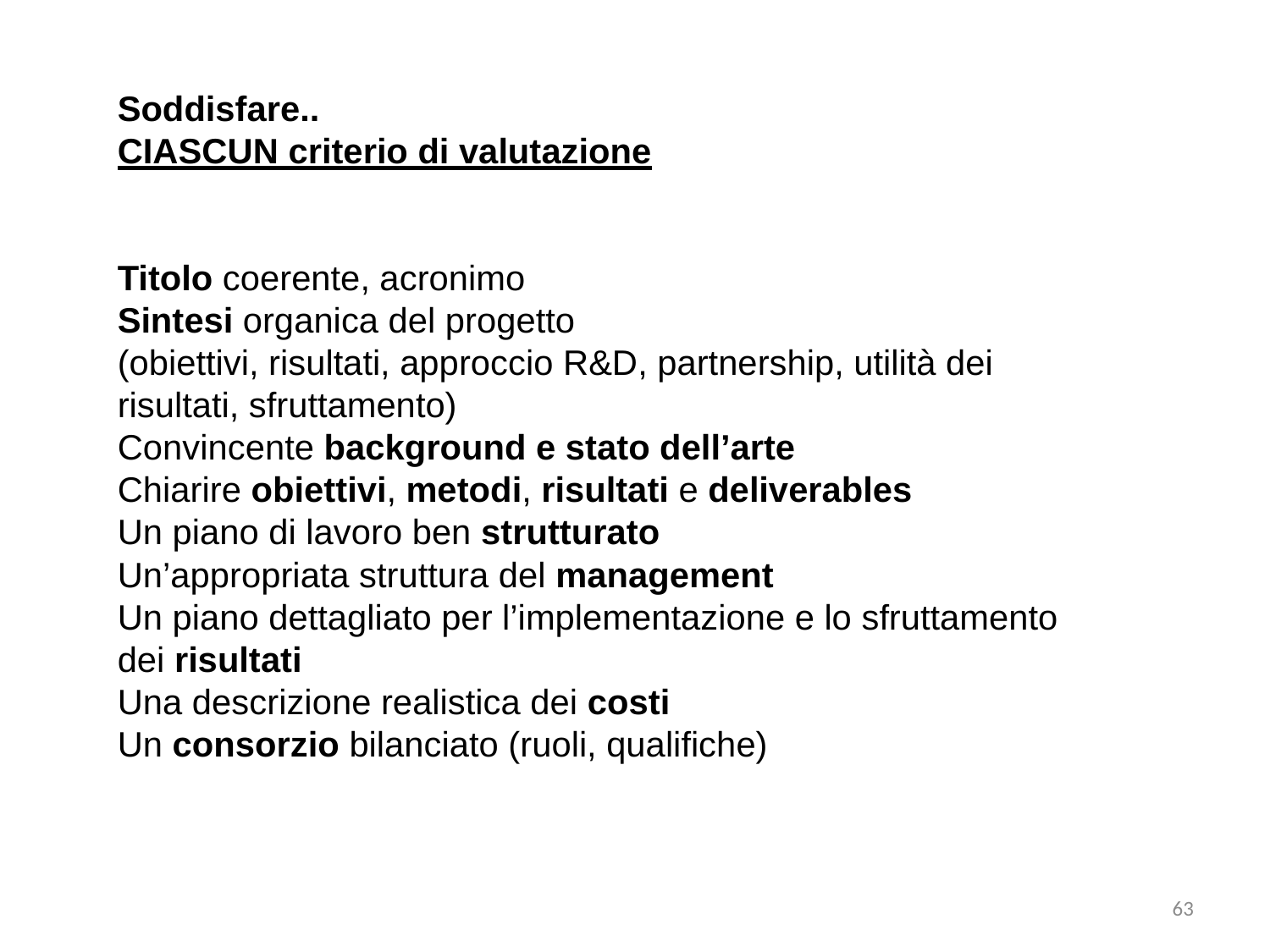

Soddisfare..
CIASCUN criterio di valutazione

Titolo coerente, acronimo
Sintesi organica del progetto
(obiettivi, risultati, approccio R&D, partnership, utilità dei risultati, sfruttamento)
Convincente background e stato dell’arte
Chiarire obiettivi, metodi, risultati e deliverables
Un piano di lavoro ben strutturato
Un’appropriata struttura del management
Un piano dettagliato per l’implementazione e lo sfruttamento dei risultati
Una descrizione realistica dei costi
Un consorzio bilanciato (ruoli, qualifiche)

63